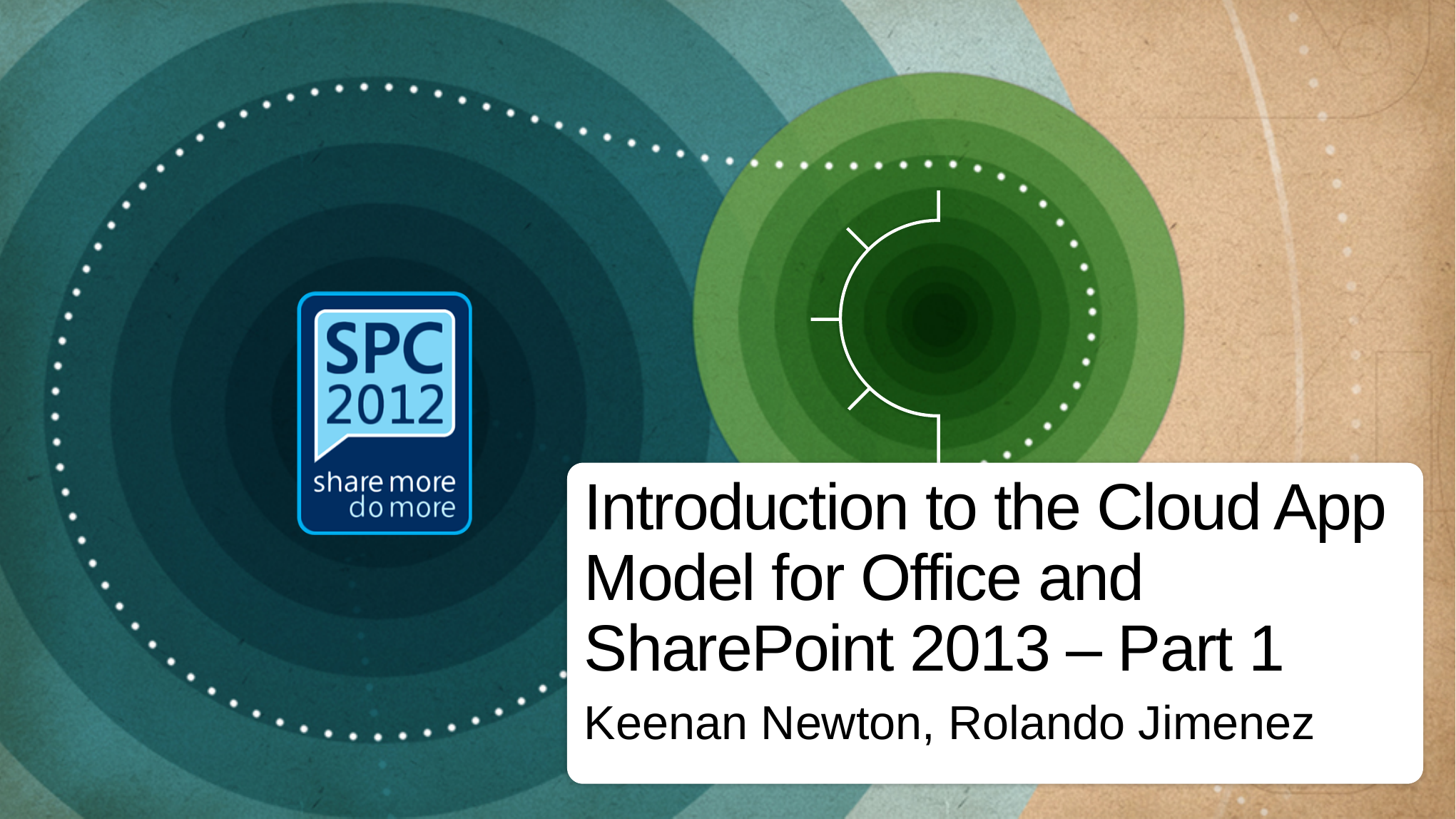

# Introduction to the Cloud App Model for Office and SharePoint 2013 – Part 1
Keenan Newton, Rolando Jimenez